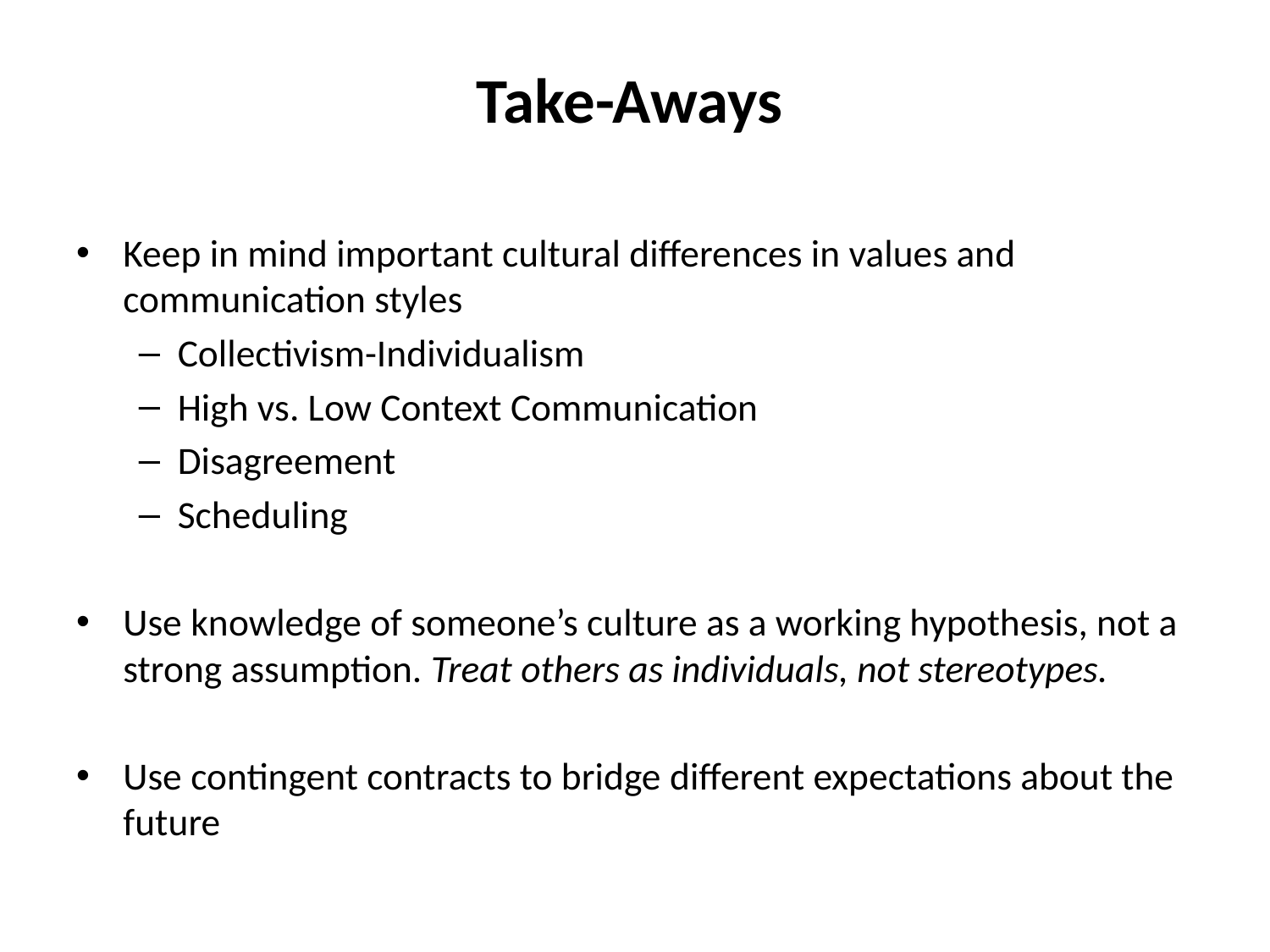

# Take-Aways
Keep in mind important cultural differences in values and communication styles
Collectivism-Individualism
High vs. Low Context Communication
Disagreement
Scheduling

Use knowledge of someone’s culture as a working hypothesis, not a strong assumption. Treat others as individuals, not stereotypes.

Use contingent contracts to bridge different expectations about the future